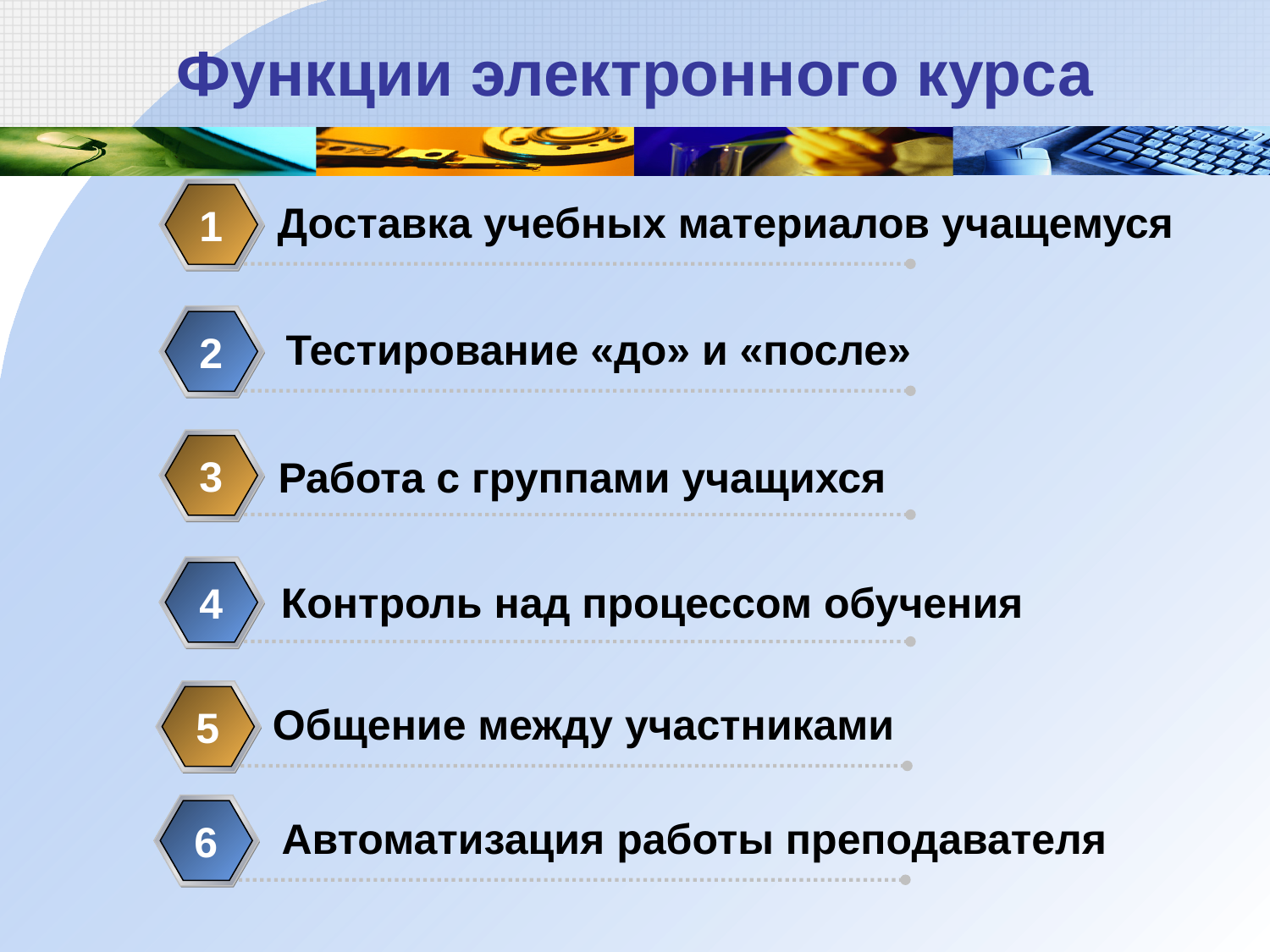

# Функции электронного курса

Доставка учебных материалов учащемуся
1

Тестирование «до» и «после»
2

3
Работа с группами учащихся

Контроль над процессом обучения
4

Общение между участниками
5

Автоматизация работы преподавателя
6